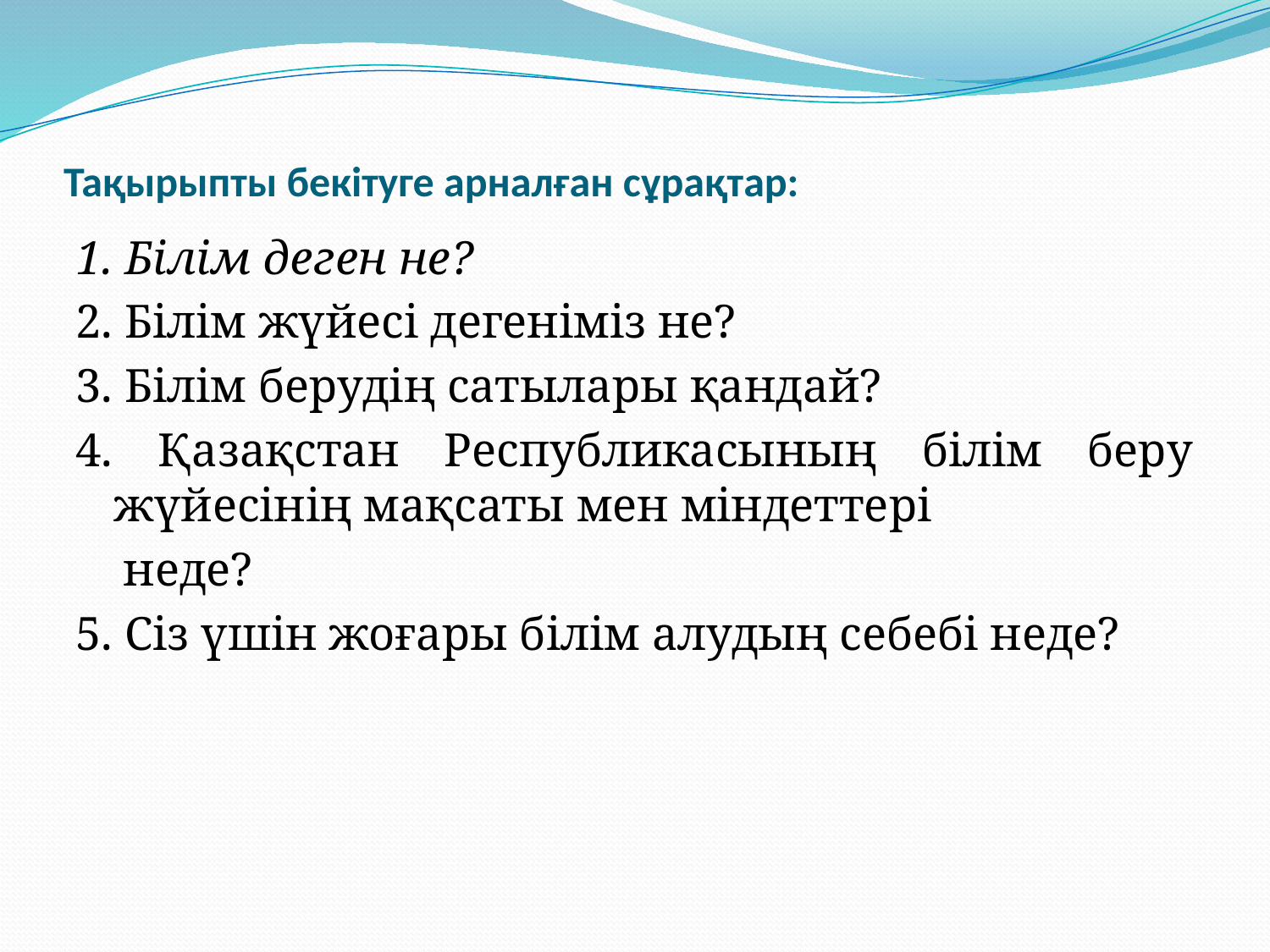

# Тақырыпты бекітуге арналған сұрақтар:
1. Білім деген не?
2. Білім жүйесі дегеніміз не?
3. Білім берудің сатылары қандай?
4. Қазақстан Республикасының білім беру жүйесінің мақсаты мен міндеттері
    неде?
5. Сіз үшін жоғары білім алудың себебі неде?